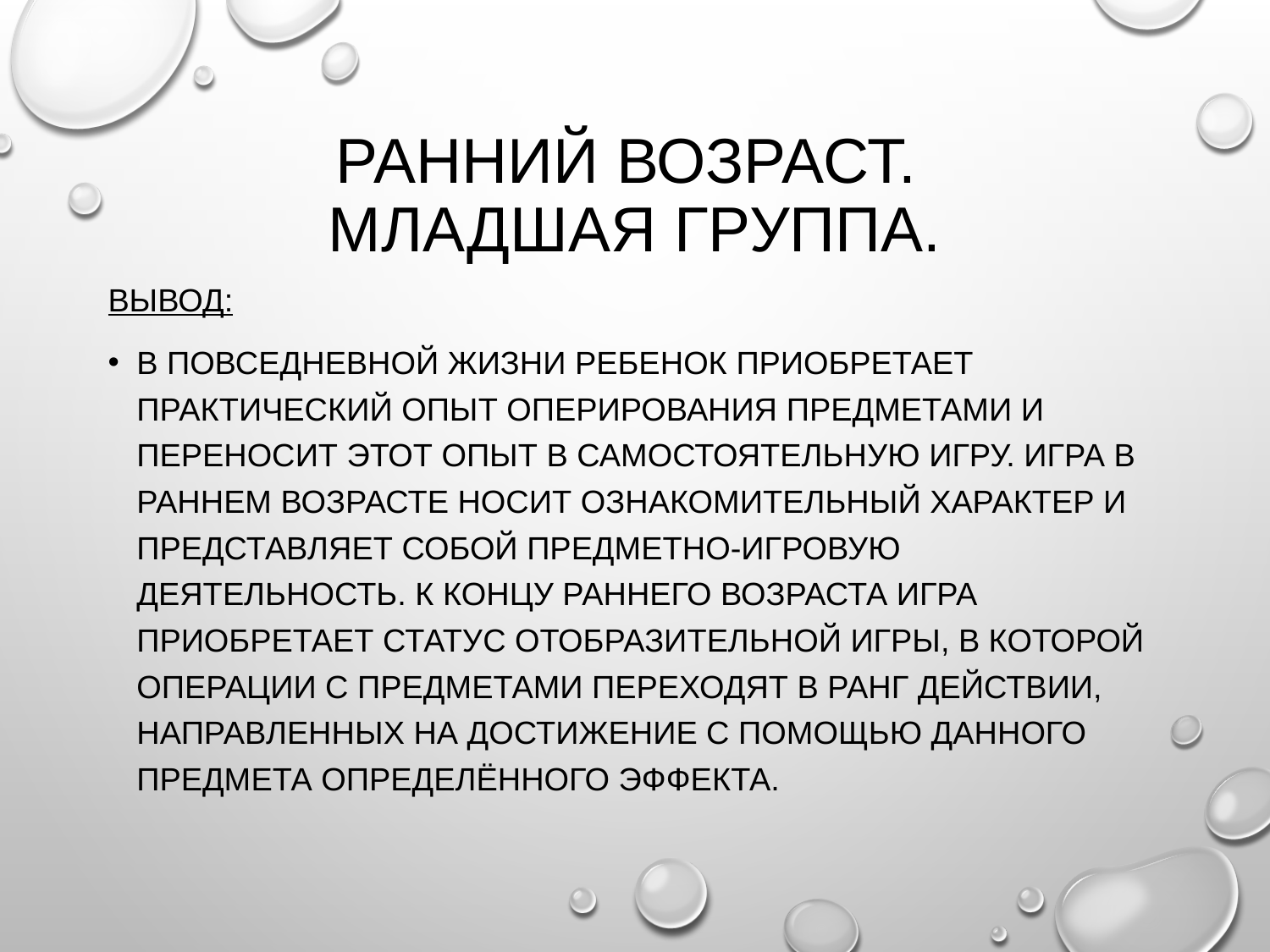

# Ранний возраст. Младшая группа.
Вывод:
В повседневной жизни ребенок приобретает практический опыт оперирования предметами и переносит этот опыт в самостоятельную игру. Игра в раннем возрасте носит ознакомительный характер и представляет собой предметно-игровую деятельность. К концу раннего возраста игра приобретает статус отобразительной игры, в которой операции с предметами переходят в ранг действии, направленных на достижение с помощью данного предмета определённого эффекта.